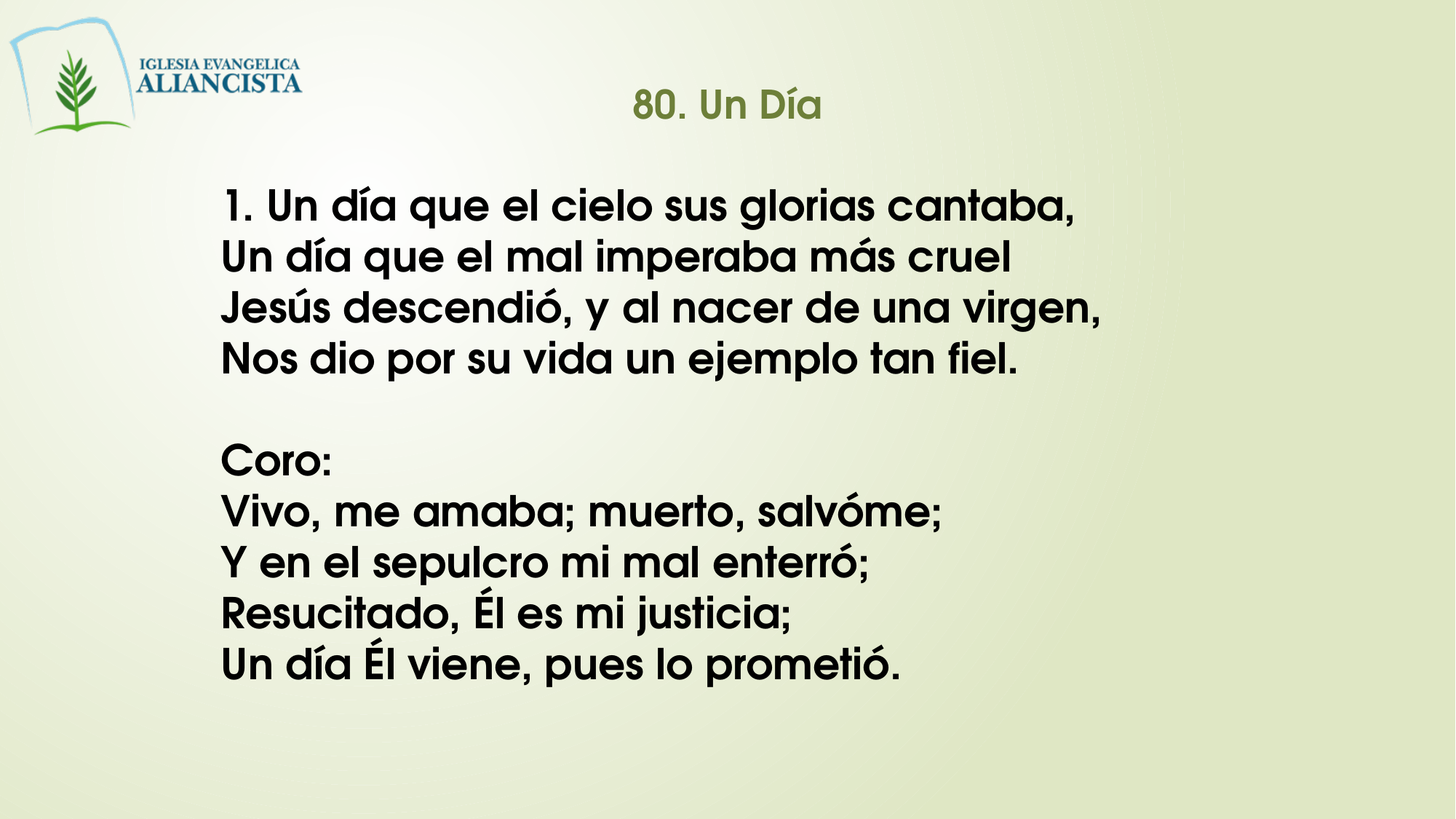

80. Un Día
1. Un día que el cielo sus glorias cantaba,
Un día que el mal imperaba más cruel
Jesús descendió, y al nacer de una virgen,
Nos dio por su vida un ejemplo tan fiel.

Coro:
Vivo, me amaba; muerto, salvóme;
Y en el sepulcro mi mal enterró;
Resucitado, Él es mi justicia;
Un día Él viene, pues lo prometió.